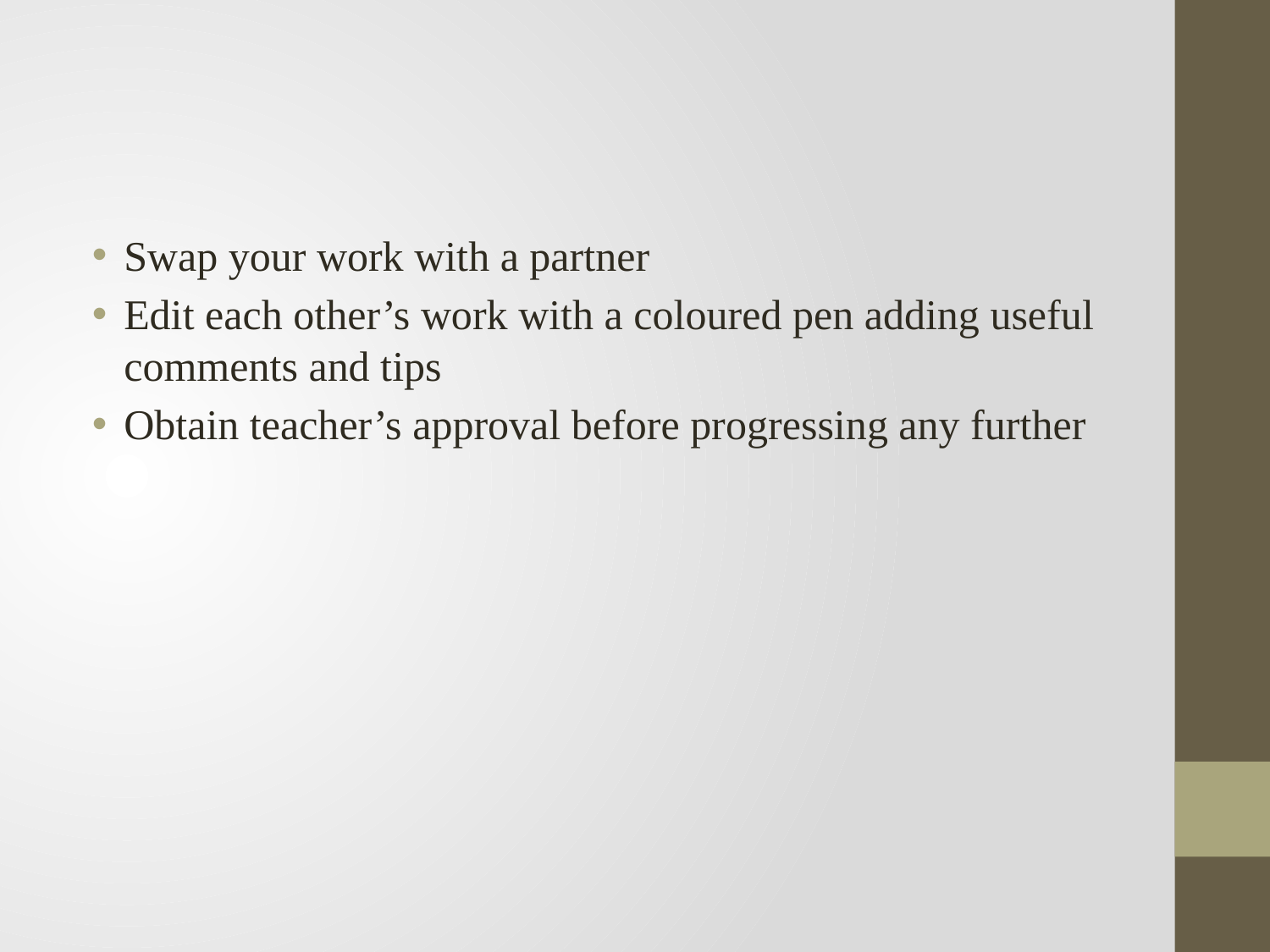

Swap your work with a partner
Edit each other’s work with a coloured pen adding useful comments and tips
Obtain teacher’s approval before progressing any further